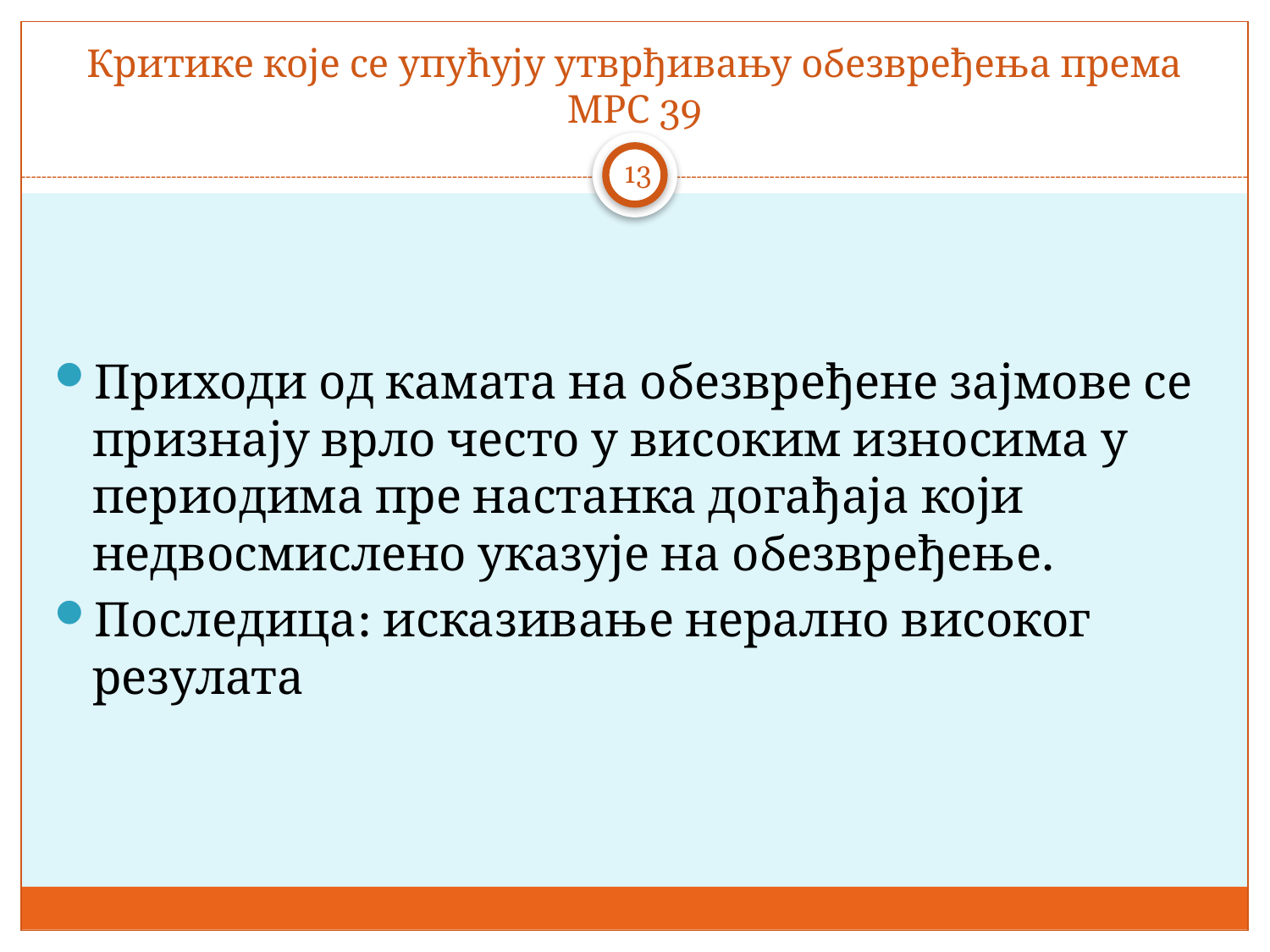

# Критике које се упућују утврђивању обезвређења према МРС 39
13

Приходи од камата на обезвређене зајмове се признају врло често у високим износима у периодима пре настанка догађаја који недвосмислено указује на обезвређење.
Последица: исказивање нерално високог резулата